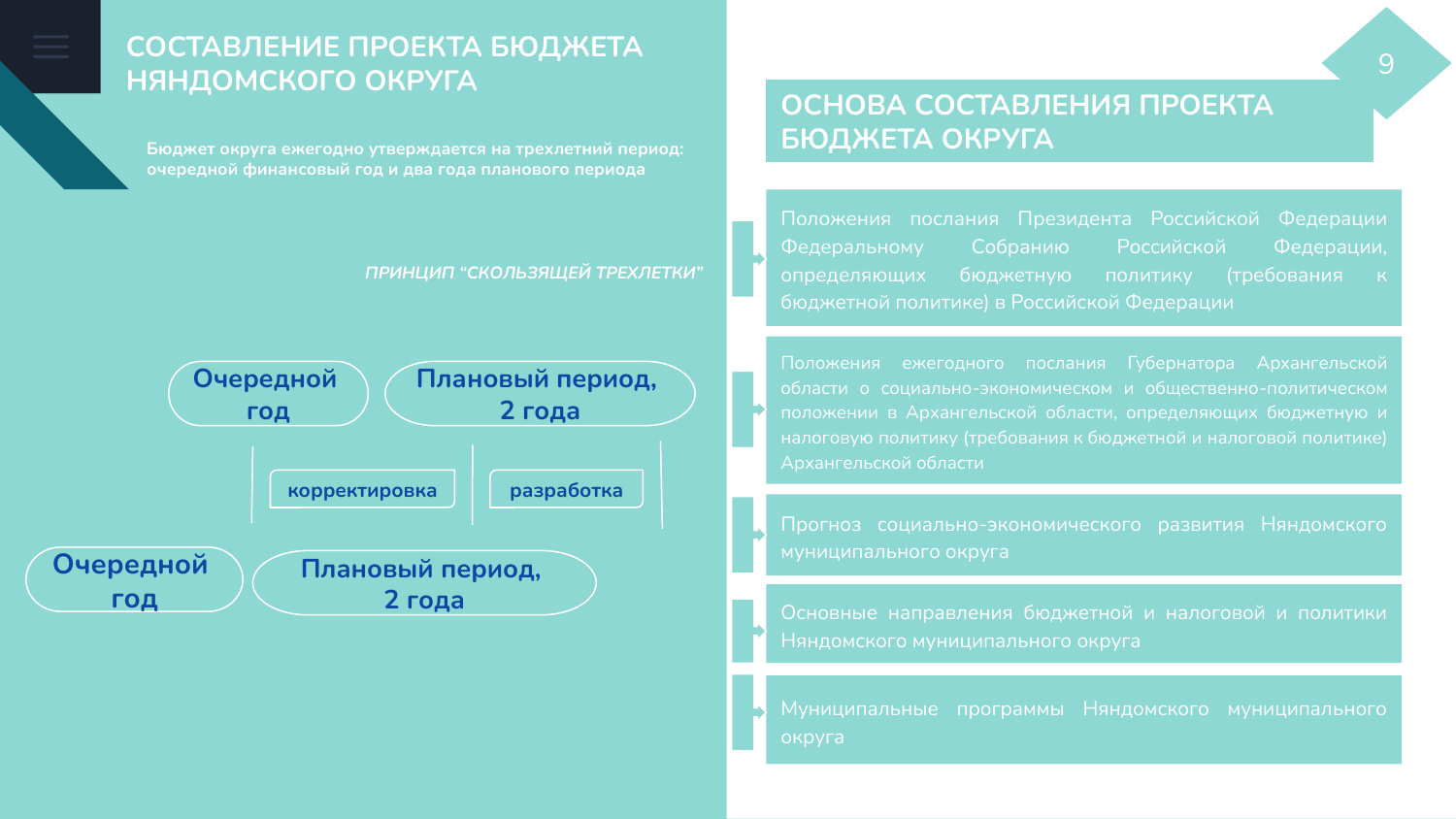

9
СОСТАВЛЕНИЕ ПРОЕКТА БЮДЖЕТА НЯНДОМСКОГО ОКРУГА
ОСНОВА СОСТАВЛЕНИЯ ПРОЕКТА БЮДЖЕТА ОКРУГА
Бюджет округа ежегодно утверждается на трехлетний период: очередной финансовый год и два года планового периода
# Положения послания Президента Российской Федерации Федеральному Собранию Российской Федерации, определяющих бюджетную политику (требования к бюджетной политике) в Российской Федерации

ПРИНЦИП “СКОЛЬЗЯЩЕЙ ТРЕХЛЕТКИ”
Положения ежегодного послания Губернатора Архангельской области о социально-экономическом и общественно-политическом положении в Архангельской области, определяющих бюджетную и налоговую политику (требования к бюджетной и налоговой политике) Архангельской области
Очередной
год
Плановый период,
2 года

корректировка
разработка
Прогноз социально-экономического развития Няндомского муниципального округа

Очередной
год
Плановый период,
2 года
Основные направления бюджетной и налоговой и политики Няндомского муниципального округа

Муниципальные программы Няндомского муниципального округа